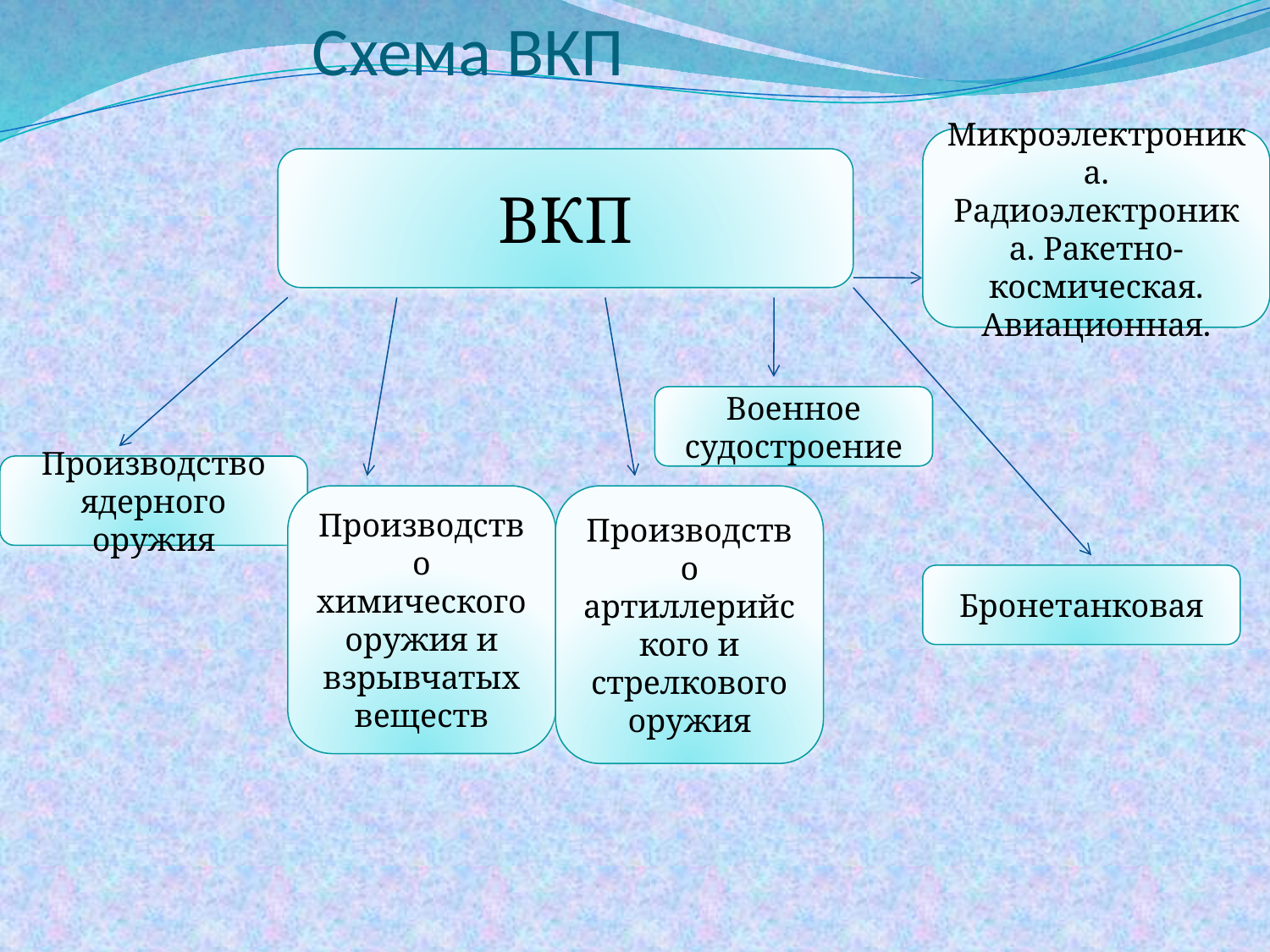

# Схема ВКП
Микроэлектроника. Радиоэлектроника. Ракетно-космическая. Авиационная.
ВКП
Военное судостроение
Производство ядерного оружия
Производство химического оружия и взрывчатых веществ
Производство артиллерийского и стрелкового оружия
Бронетанковая